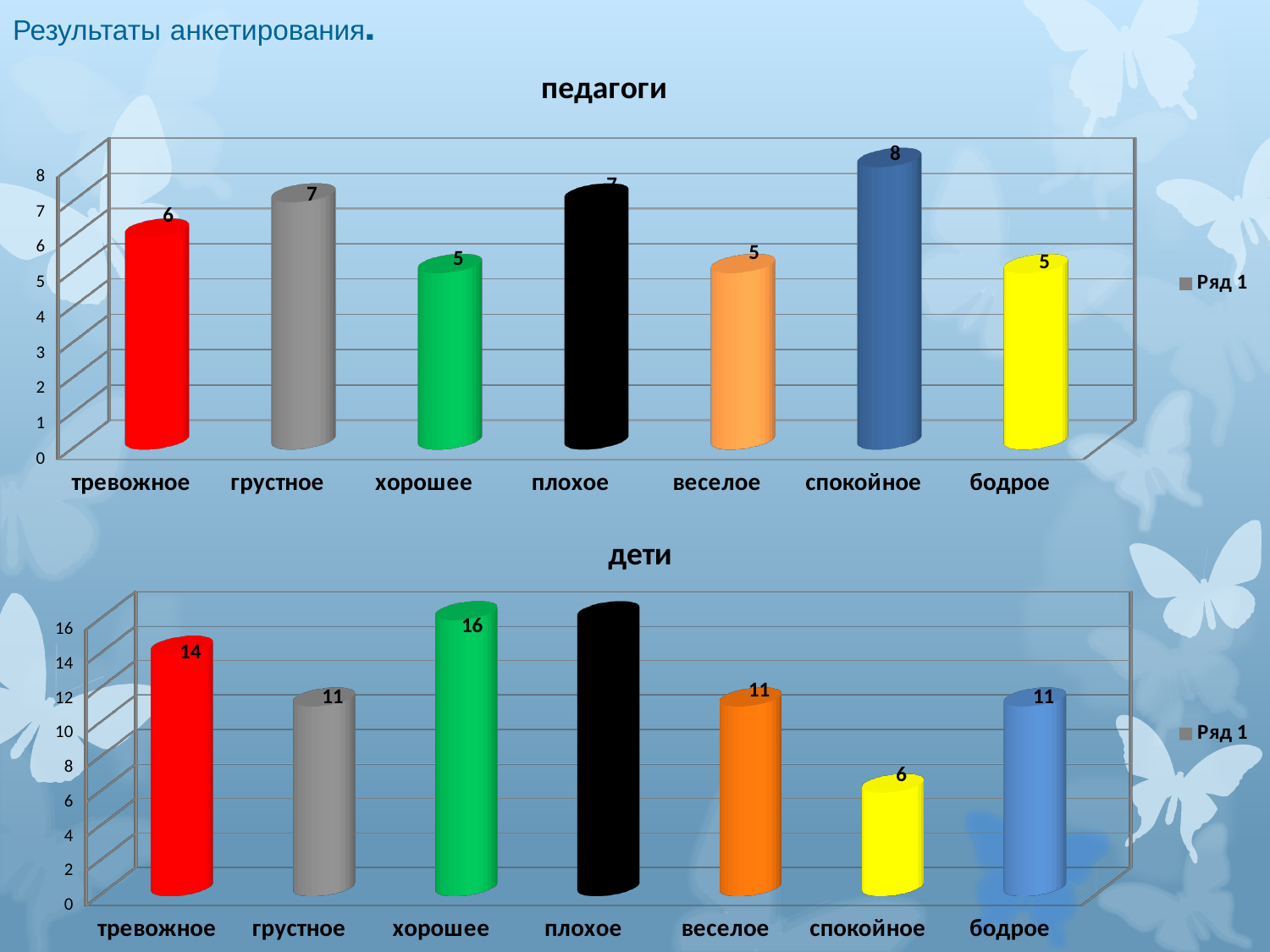

# Результаты анкетирования.

[unsupported chart]

[unsupported chart]